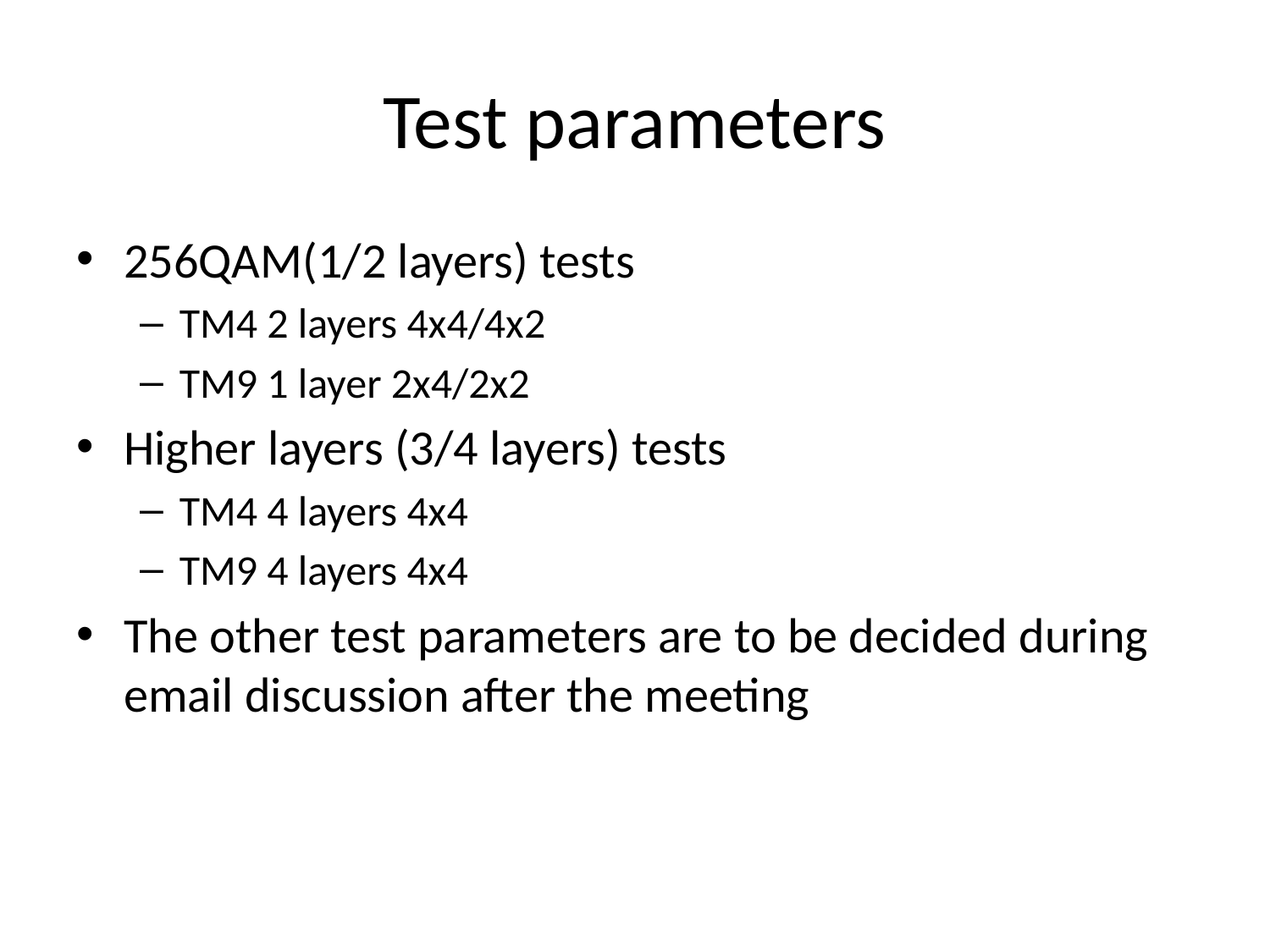

# Test parameters
256QAM(1/2 layers) tests
TM4 2 layers 4x4/4x2
TM9 1 layer 2x4/2x2
Higher layers (3/4 layers) tests
TM4 4 layers 4x4
TM9 4 layers 4x4
The other test parameters are to be decided during email discussion after the meeting